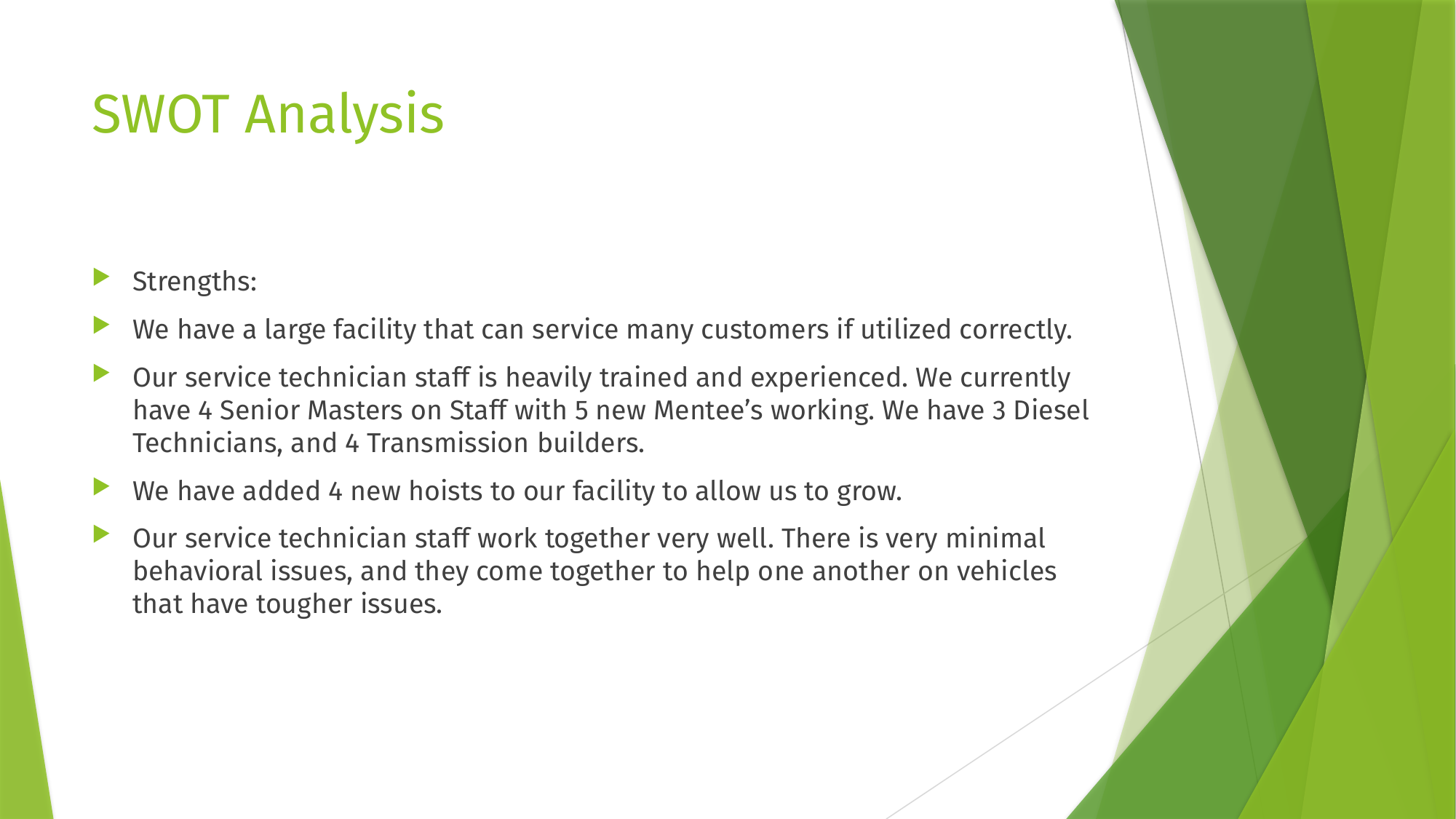

# SWOT Analysis
Strengths:
We have a large facility that can service many customers if utilized correctly.
Our service technician staff is heavily trained and experienced. We currently have 4 Senior Masters on Staff with 5 new Mentee’s working. We have 3 Diesel Technicians, and 4 Transmission builders.
We have added 4 new hoists to our facility to allow us to grow.
Our service technician staff work together very well. There is very minimal behavioral issues, and they come together to help one another on vehicles that have tougher issues.